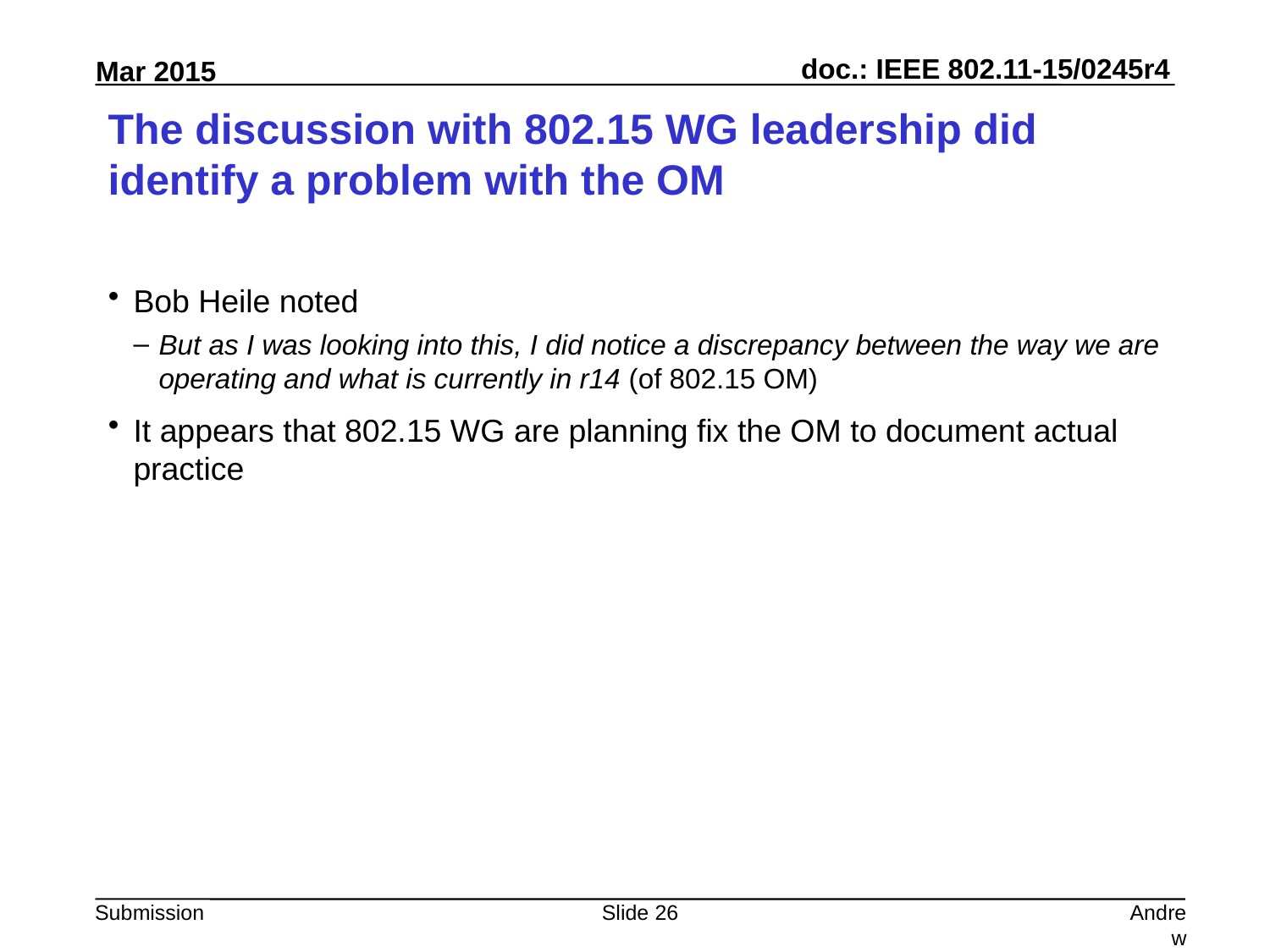

# The discussion with 802.15 WG leadership did identify a problem with the OM
Bob Heile noted
But as I was looking into this, I did notice a discrepancy between the way we are operating and what is currently in r14 (of 802.15 OM)
It appears that 802.15 WG are planning fix the OM to document actual practice
Slide 26
Andrew Myles, Cisco